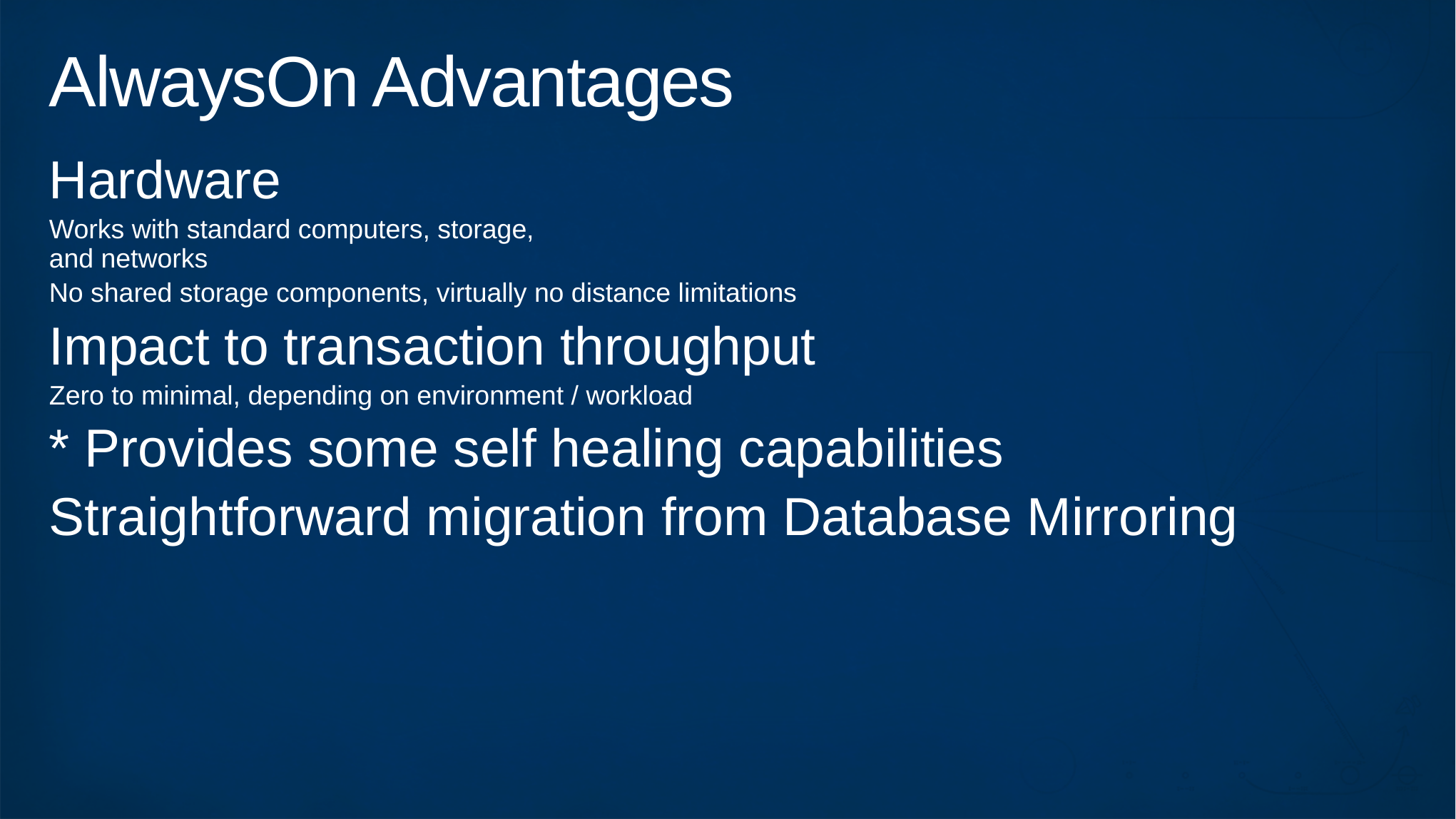

# AlwaysOn Advantages
Hardware
Works with standard computers, storage,
and networks
No shared storage components, virtually no distance limitations
Impact to transaction throughput
Zero to minimal, depending on environment / workload
* Provides some self healing capabilities
Straightforward migration from Database Mirroring